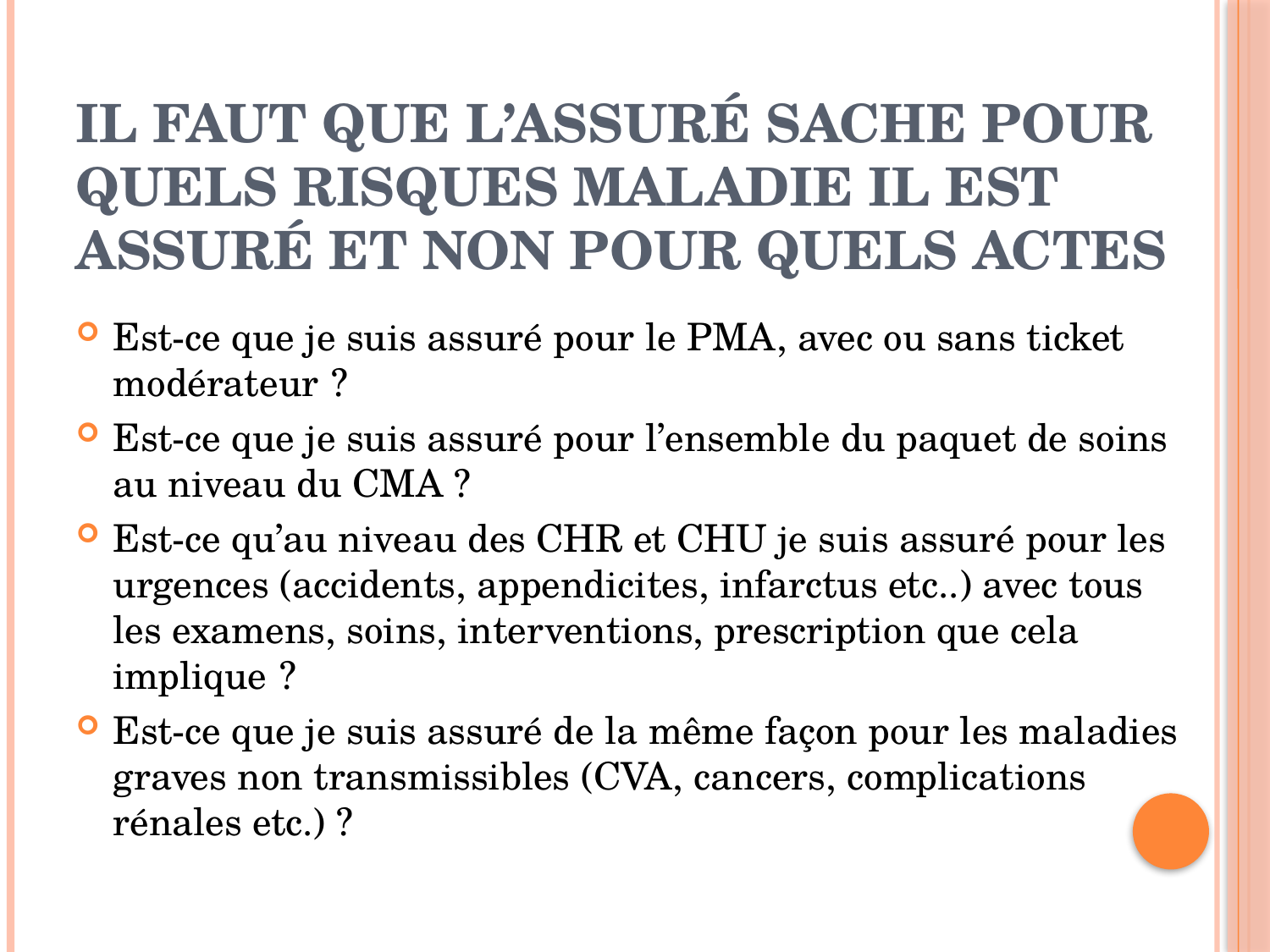

# Il faut que l’assuré sache pour quels risques maladie il est assuré et non pour quels actes
Est-ce que je suis assuré pour le PMA, avec ou sans ticket modérateur ?
Est-ce que je suis assuré pour l’ensemble du paquet de soins au niveau du CMA ?
Est-ce qu’au niveau des CHR et CHU je suis assuré pour les urgences (accidents, appendicites, infarctus etc..) avec tous les examens, soins, interventions, prescription que cela implique ?
Est-ce que je suis assuré de la même façon pour les maladies graves non transmissibles (CVA, cancers, complications rénales etc.) ?